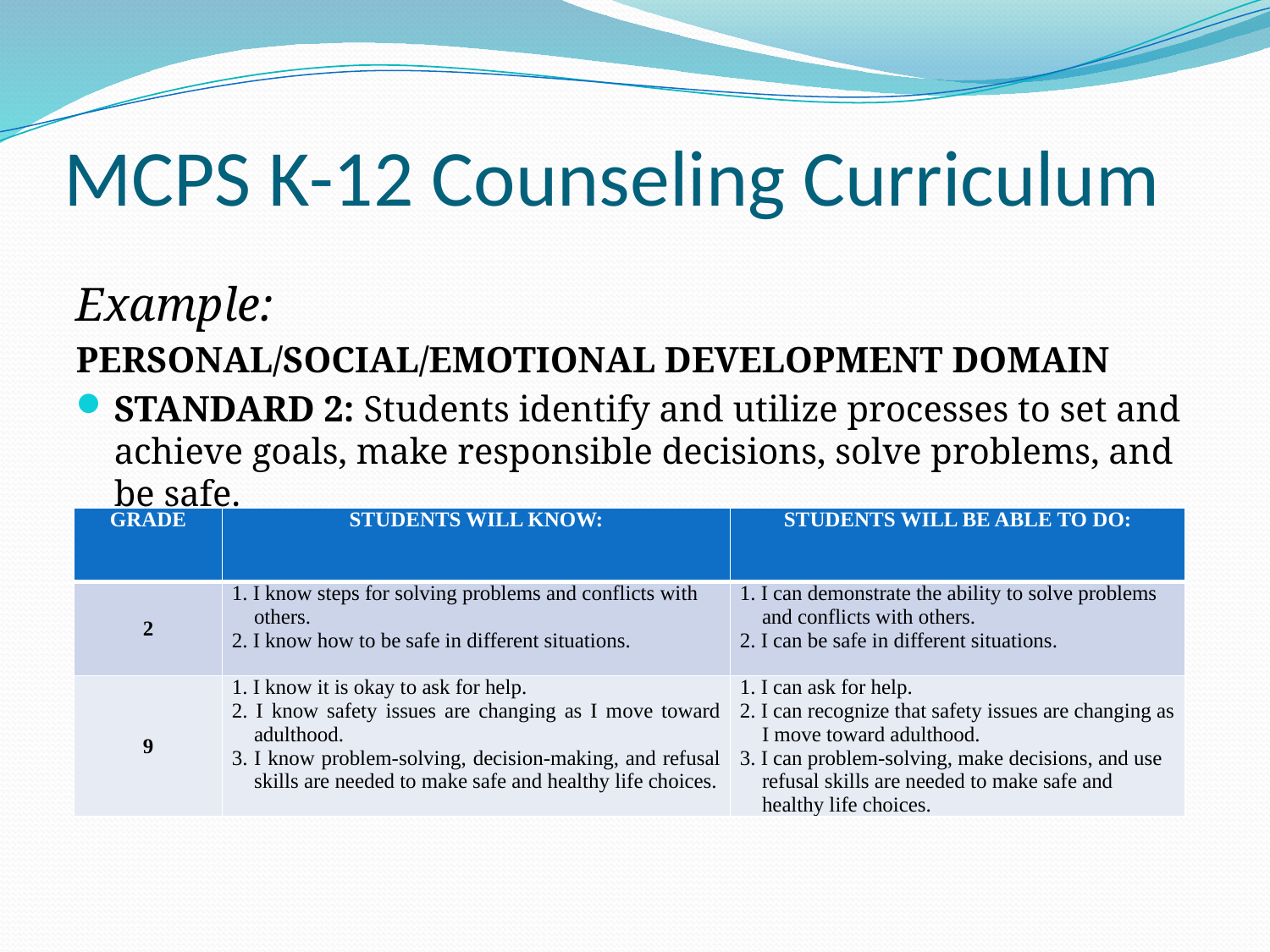

# MCPS K-12 Counseling Curriculum
Example:
PERSONAL/SOCIAL/EMOTIONAL DEVELOPMENT DOMAIN
STANDARD 2: Students identify and utilize processes to set and achieve goals, make responsible decisions, solve problems, and be safe.

| GRADE | STUDENTS WILL KNOW: | STUDENTS WILL BE ABLE TO DO: |
| --- | --- | --- |
| 2 | 1. I know steps for solving problems and conflicts with others. 2. I know how to be safe in different situations. | 1. I can demonstrate the ability to solve problems and conflicts with others. 2. I can be safe in different situations. |
| 9 | 1. I know it is okay to ask for help. 2. I know safety issues are changing as I move toward adulthood. 3. I know problem-solving, decision-making, and refusal skills are needed to make safe and healthy life choices. | 1. I can ask for help. 2. I can recognize that safety issues are changing as I move toward adulthood. 3. I can problem-solving, make decisions, and use refusal skills are needed to make safe and healthy life choices. |